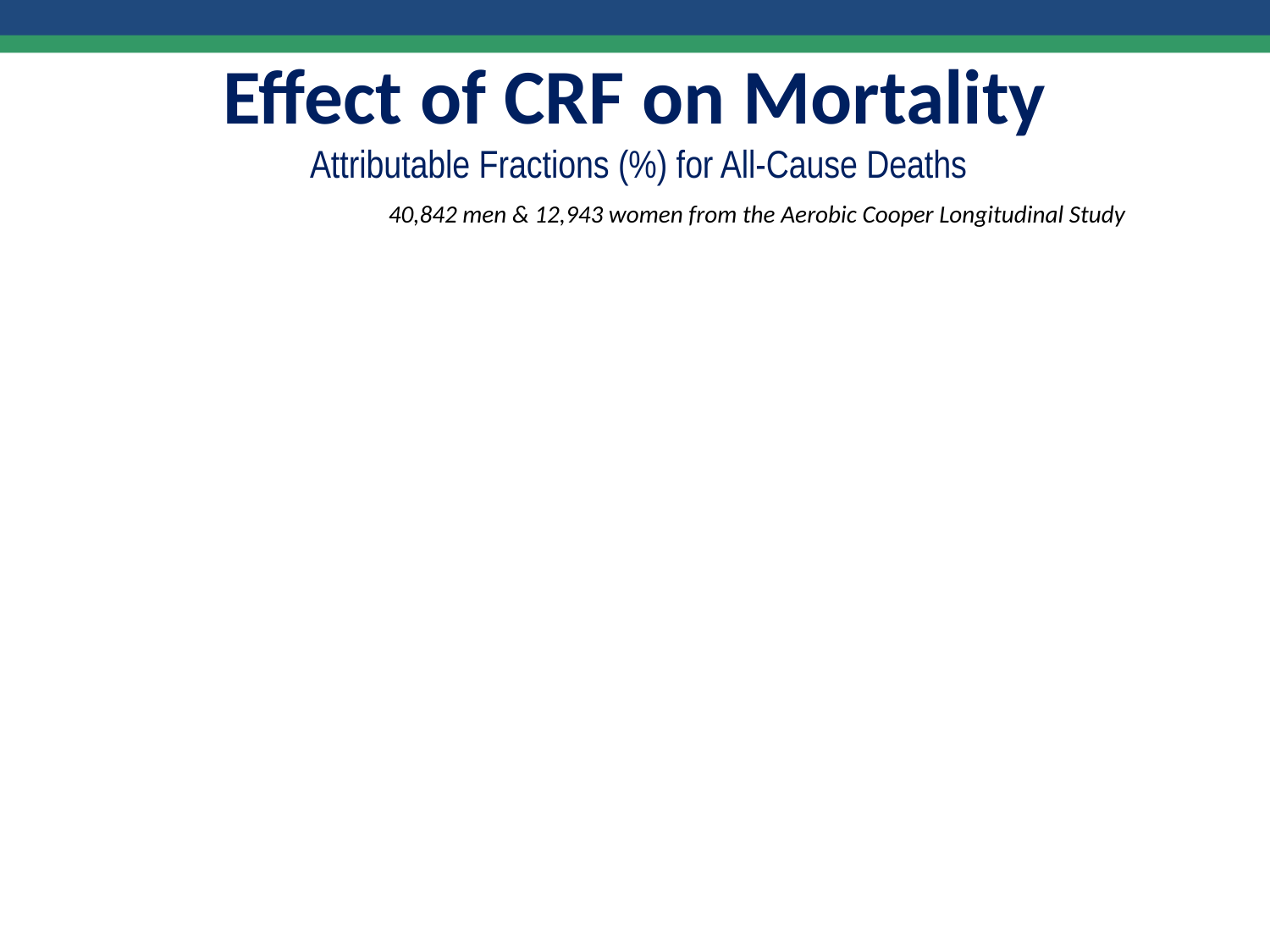

Effect of CRF on Mortality
 Attributable Fractions (%) for All-Cause Deaths
40,842 men & 12,943 women from the Aerobic Cooper Longitudinal Study